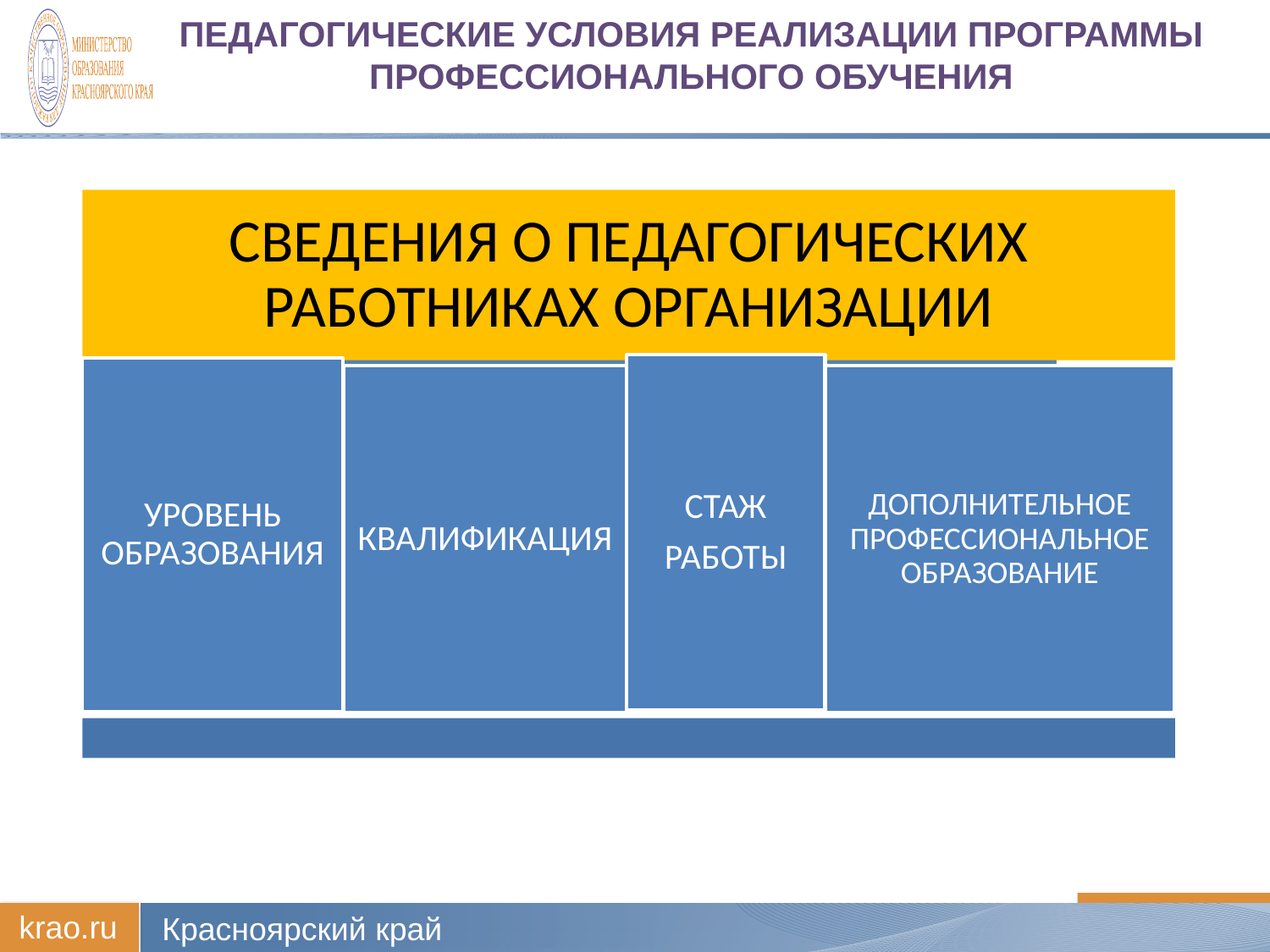

# Педагогические условия реализации Программы профессионального обучения

СВЕДЕНИЯ О ПЕДАГОГИЧЕСКИХ РАБОТНИКАХ ОРГАНИЗАЦИИ
УРОВЕНЬ ОБРАЗОВАНИЯ
КВАЛИФИКАЦИЯ
СТАЖ
РАБОТЫ
ДОПОЛНИТЕЛЬНОЕ ПРОФЕССИОНАЛЬНОЕ ОБРАЗОВАНИЕ